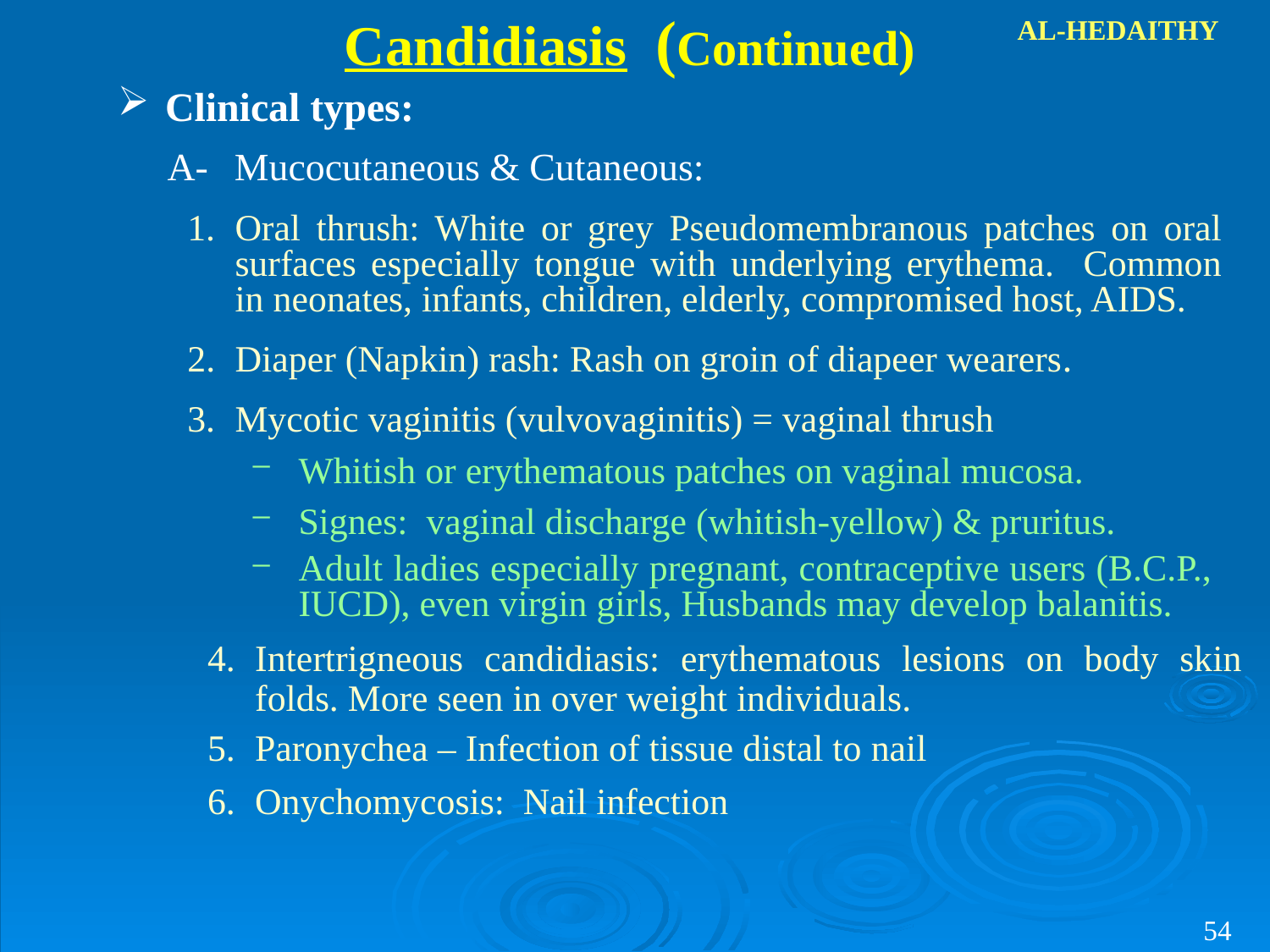

Candidiasis  (Continued)
AL-HEDAITHY
Clinical types:
A-	  Mucocutaneous & Cutaneous:
Oral thrush: White or grey Pseudomembranous patches on oral surfaces especially tongue with underlying erythema.  Common in neonates, infants, children, elderly, compromised host, AIDS.
Diaper (Napkin) rash: Rash on groin of diapeer wearers.
Mycotic vaginitis (vulvovaginitis) = vaginal thrush
Whitish or erythematous patches on vaginal mucosa.
Signes:  vaginal discharge (whitish-yellow) & pruritus.
Adult ladies especially pregnant, contraceptive users (B.C.P., IUCD), even virgin girls, Husbands may develop balanitis.
Intertrigneous candidiasis: erythematous lesions on body skin folds. More seen in over weight individuals.
Paronychea – Infection of tissue distal to nail
Onychomycosis:  Nail infection
54